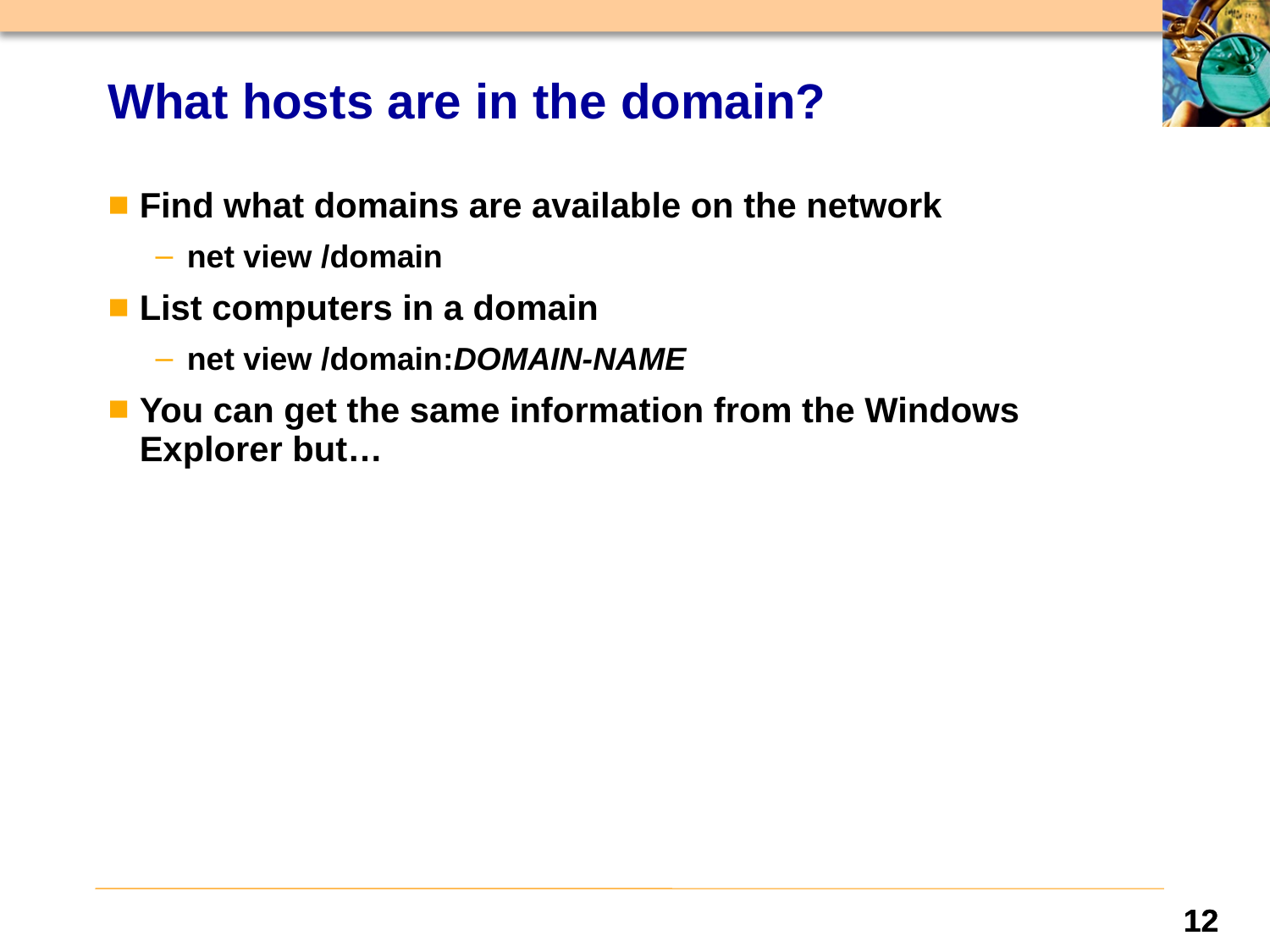

# What hosts are in the domain?
Find what domains are available on the network
net view /domain
List computers in a domain
net view /domain:DOMAIN-NAME
You can get the same information from the Windows Explorer but…
12